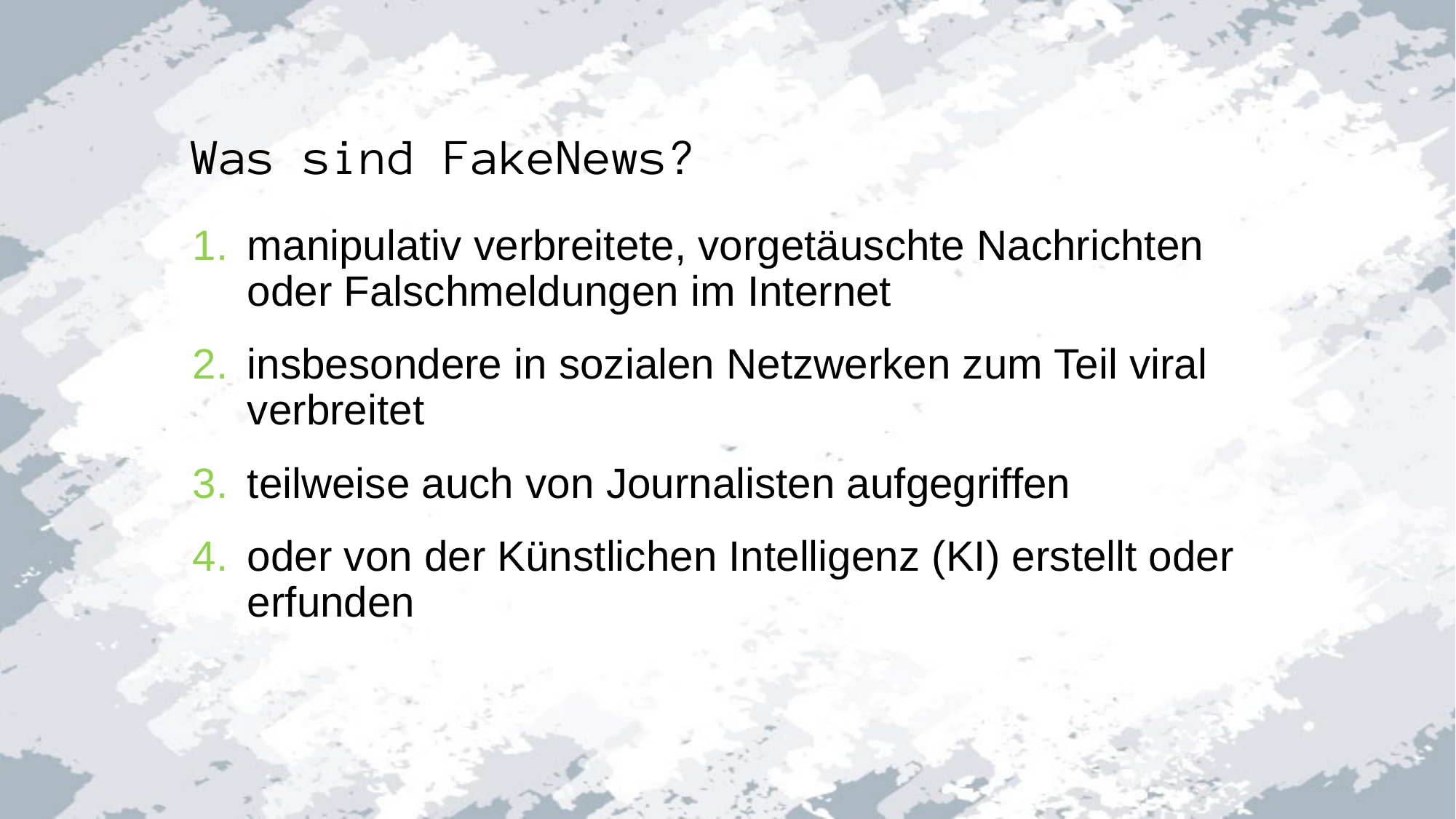

# Was sind FakeNews?
manipulativ verbreitete, vorgetäuschte Nachrichten oder Falschmeldungen im Internet
insbesondere in sozialen Netzwerken zum Teil viral verbreitet
teilweise auch von Journalisten aufgegriffen
oder von der Künstlichen Intelligenz (KI) erstellt oder erfunden